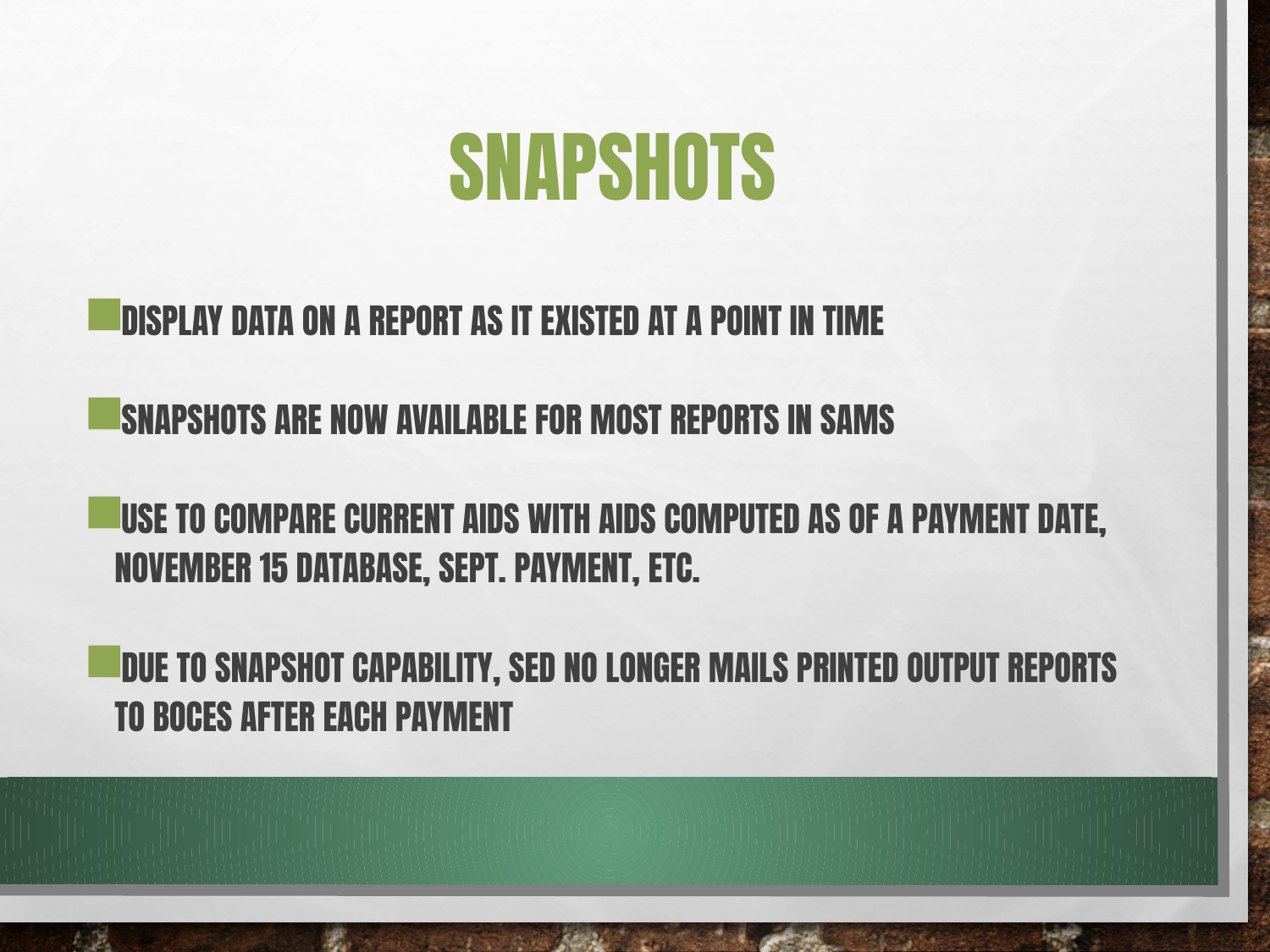

# Snapshots
Display data on a report as it existed at a point in time

Snapshots are now available for most reports in SAMS

Use to compare current aids with aids computed as of a payment date, November 15 database, Sept. payment, etc.

Due to snapshot capability, SED no longer mails printed output reports to BOCES after each payment